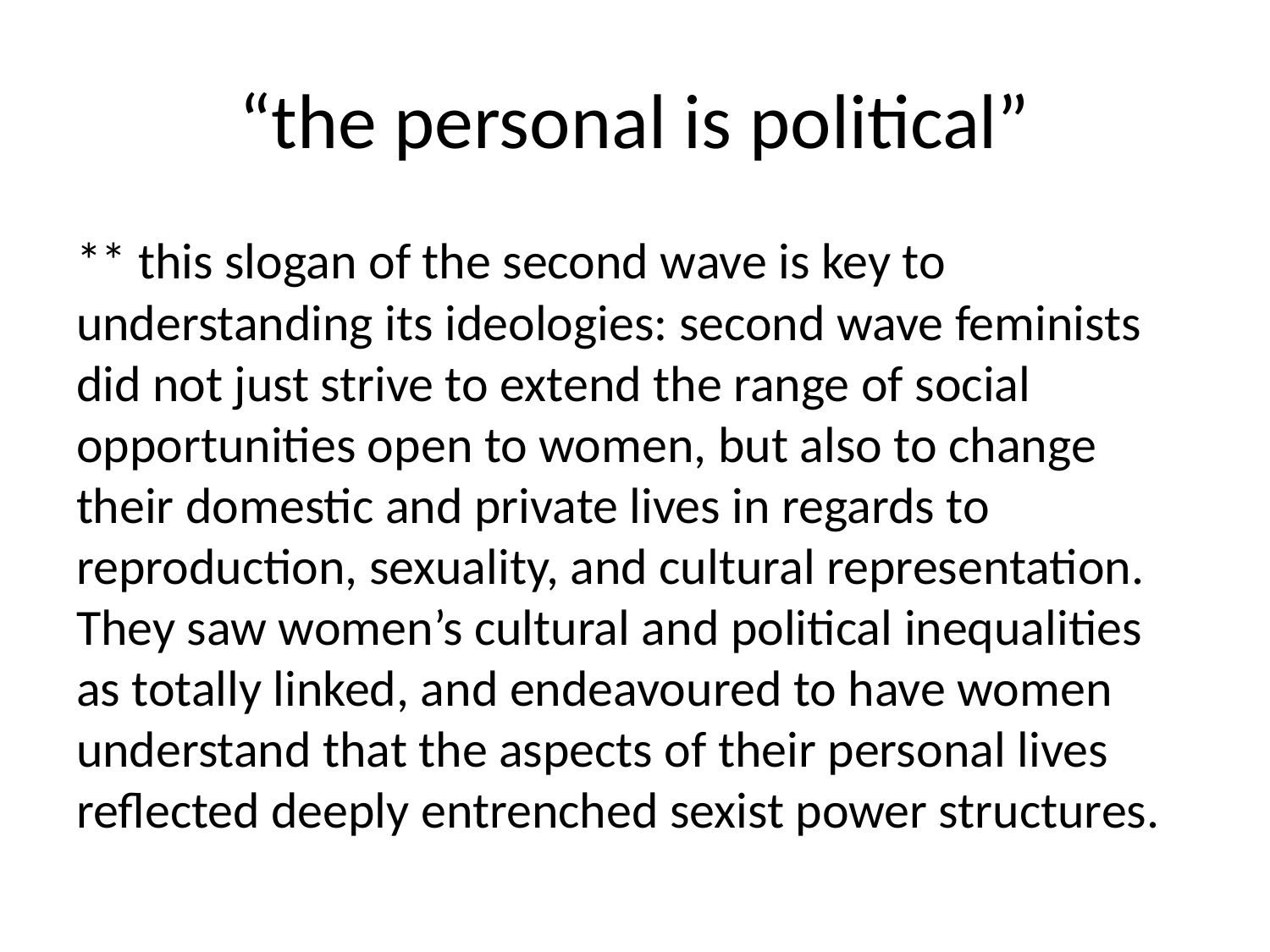

# “the personal is political”
** this slogan of the second wave is key to understanding its ideologies: second wave feminists did not just strive to extend the range of social opportunities open to women, but also to change their domestic and private lives in regards to reproduction, sexuality, and cultural representation. They saw women’s cultural and political inequalities as totally linked, and endeavoured to have women understand that the aspects of their personal lives reflected deeply entrenched sexist power structures.